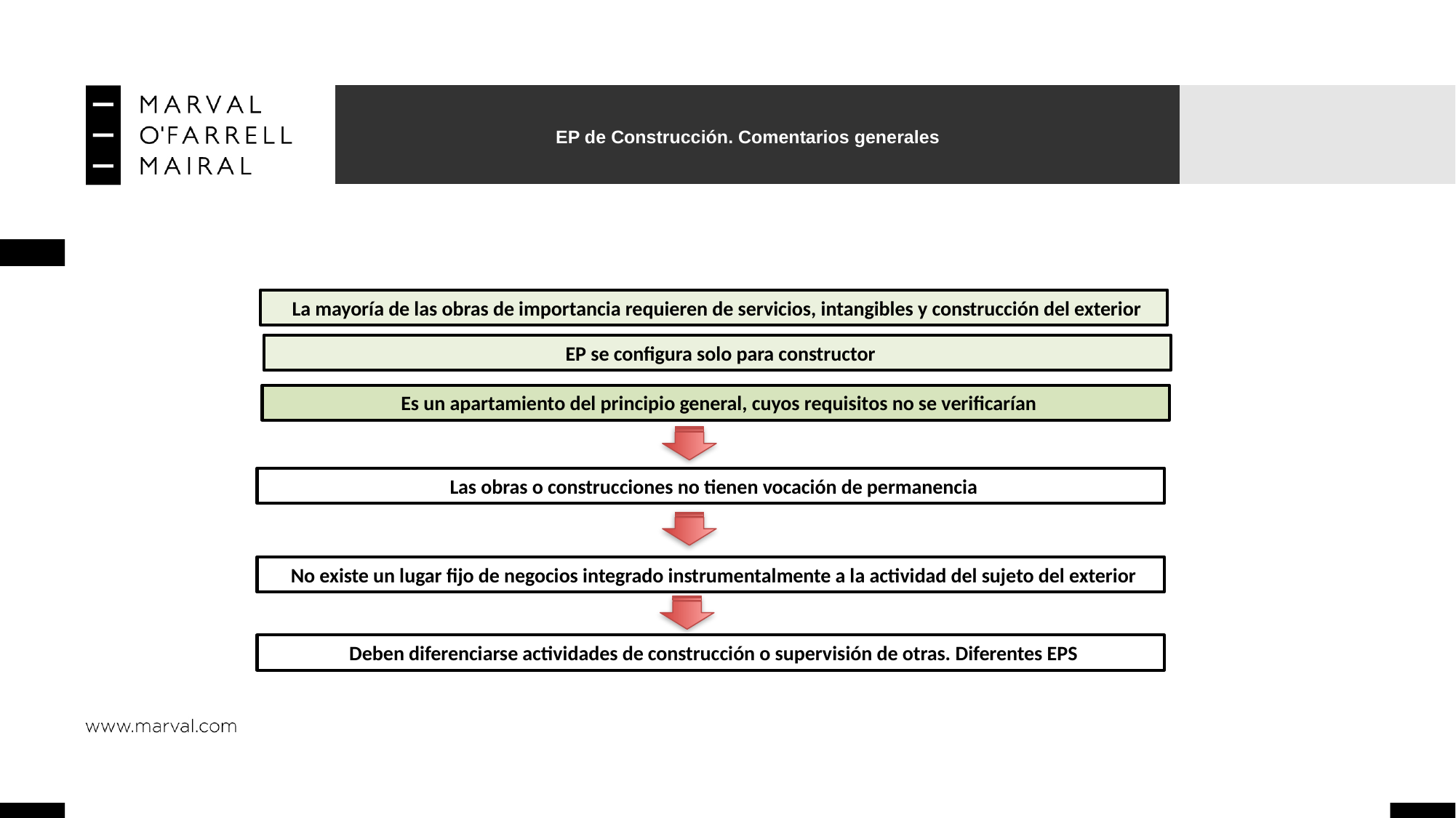

# EP de Construcción. Comentarios generales

La mayoría de las obras de importancia requieren de servicios, intangibles y construcción del exterior
EP se configura solo para constructor
Es un apartamiento del principio general, cuyos requisitos no se verificarían

Las obras o construcciones no tienen vocación de permanencia

No existe un lugar fijo de negocios integrado instrumentalmente a la actividad del sujeto del exterior

Deben diferenciarse actividades de construcción o supervisión de otras. Diferentes EPS